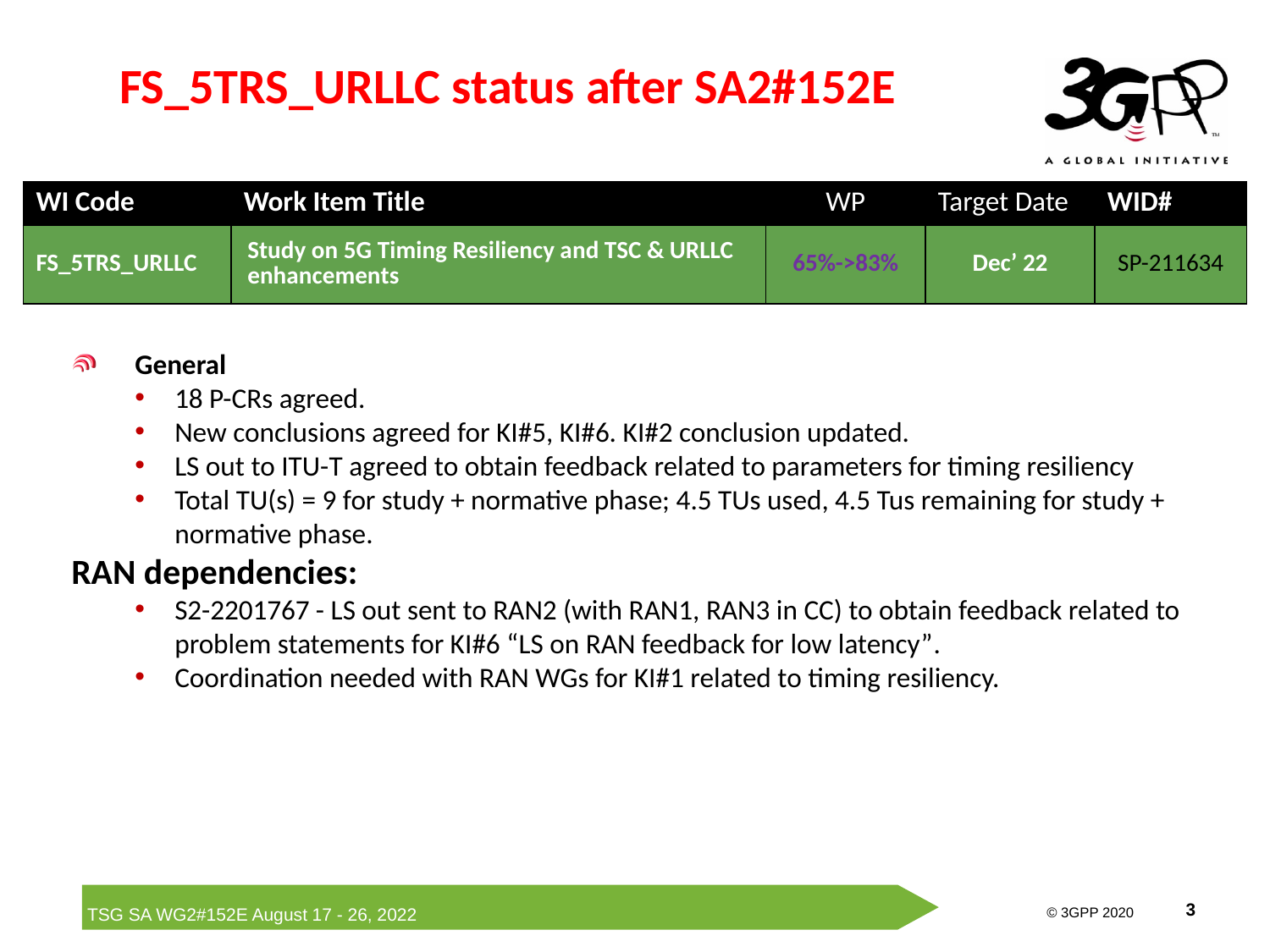

# FS_5TRS_URLLC status after SA2#152E
| WI Code | Work Item Title | WP | Target Date | WID# |
| --- | --- | --- | --- | --- |
| FS\_5TRS\_URLLC | Study on 5G Timing Resiliency and TSC & URLLC enhancements | 65%->83% | Dec’ 22 | SP-211634 |
General
18 P-CRs agreed.
New conclusions agreed for KI#5, KI#6. KI#2 conclusion updated.
LS out to ITU-T agreed to obtain feedback related to parameters for timing resiliency
Total TU(s) = 9 for study + normative phase; 4.5 TUs used, 4.5 Tus remaining for study + normative phase.
RAN dependencies:
S2-2201767 - LS out sent to RAN2 (with RAN1, RAN3 in CC) to obtain feedback related to problem statements for KI#6 “LS on RAN feedback for low latency”.
Coordination needed with RAN WGs for KI#1 related to timing resiliency.